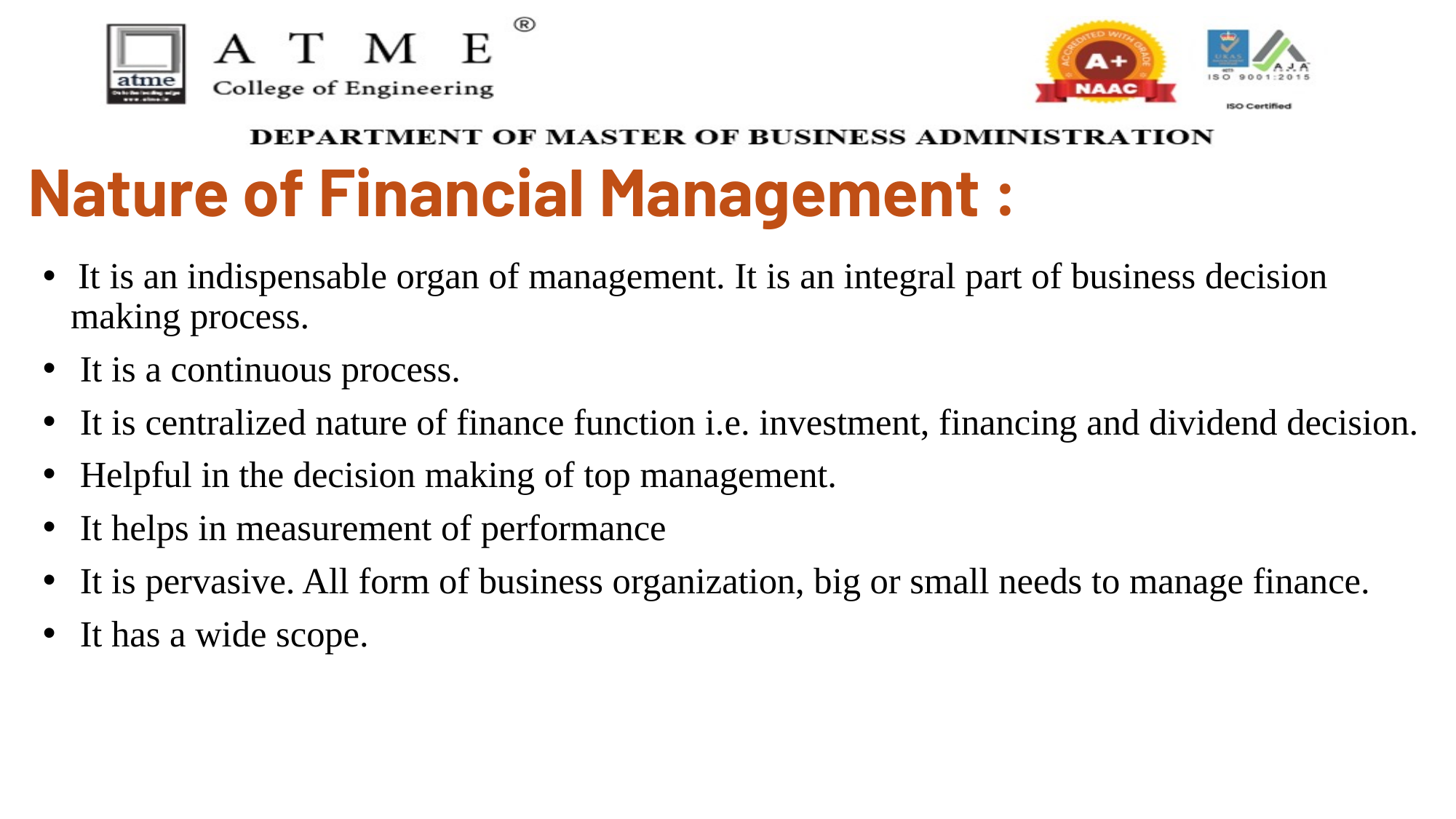

# Nature of Financial Management :
 It is an indispensable organ of management. It is an integral part of business decision making process.
 It is a continuous process.
 It is centralized nature of finance function i.e. investment, financing and dividend decision.
 Helpful in the decision making of top management.
 It helps in measurement of performance
 It is pervasive. All form of business organization, big or small needs to manage finance.
 It has a wide scope.